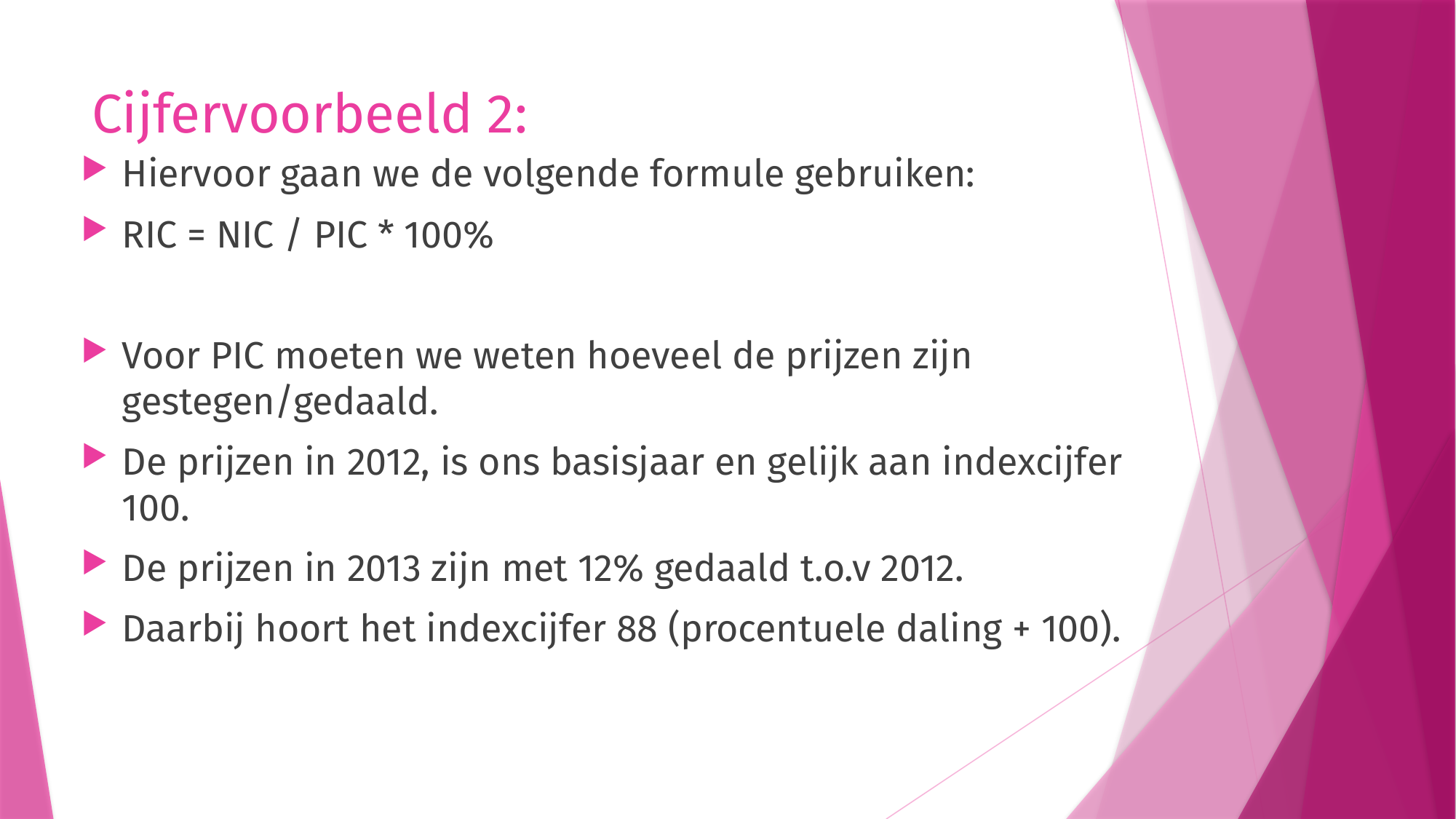

# Cijfervoorbeeld 2:
Hiervoor gaan we de volgende formule gebruiken:
RIC = NIC / PIC * 100%

Voor PIC moeten we weten hoeveel de prijzen zijn gestegen/gedaald.
De prijzen in 2012, is ons basisjaar en gelijk aan indexcijfer 100.
De prijzen in 2013 zijn met 12% gedaald t.o.v 2012.
Daarbij hoort het indexcijfer 88 (procentuele daling + 100).